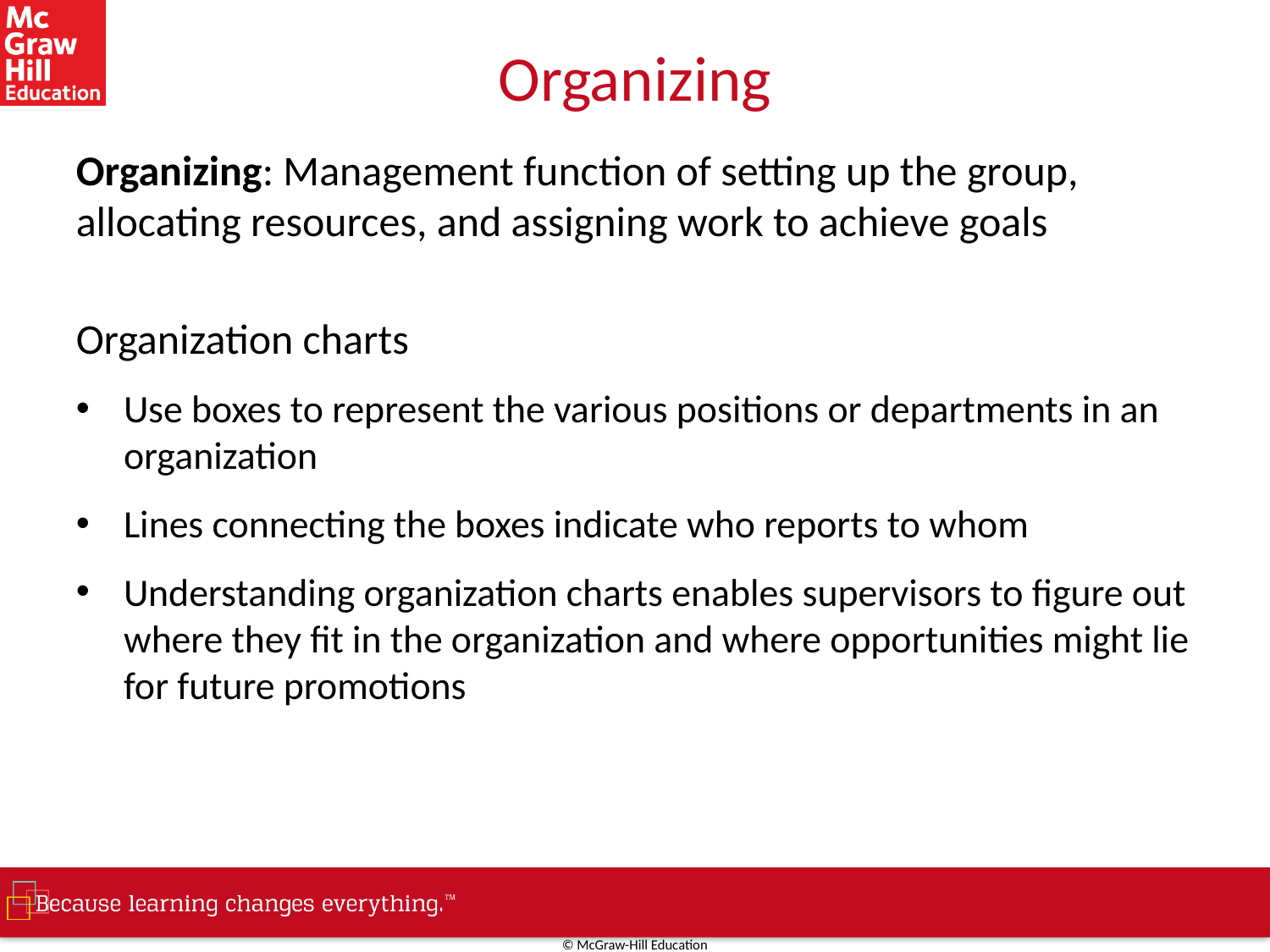

# Organizing
Organizing: Management function of setting up the group, allocating resources, and assigning work to achieve goals

Organization charts
Use boxes to represent the various positions or departments in an organization
Lines connecting the boxes indicate who reports to whom
Understanding organization charts enables supervisors to figure out where they fit in the organization and where opportunities might lie for future promotions